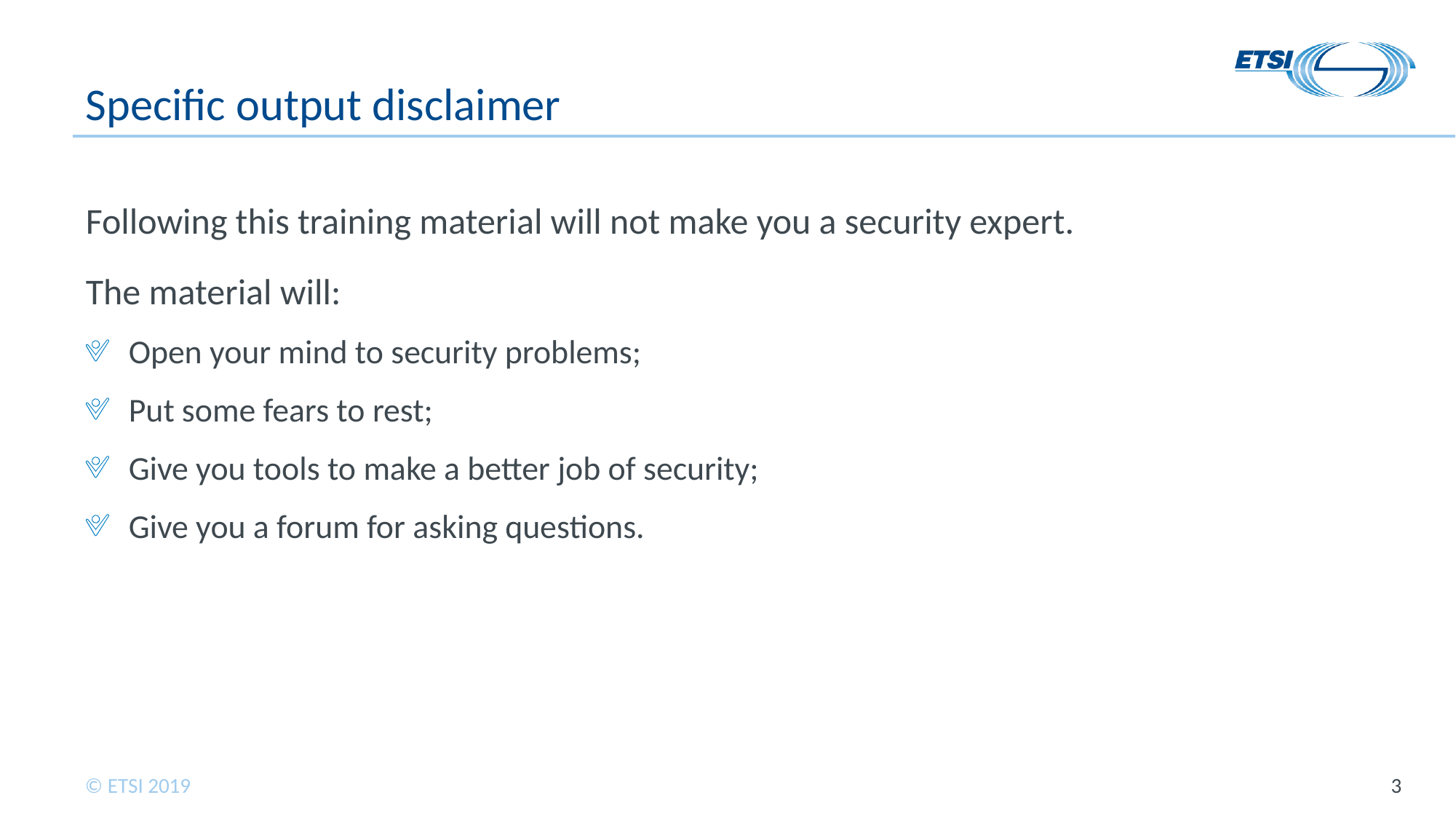

# Specific output disclaimer
Following this training material will not make you a security expert.
The material will:
Open your mind to security problems;
Put some fears to rest;
Give you tools to make a better job of security;
Give you a forum for asking questions.